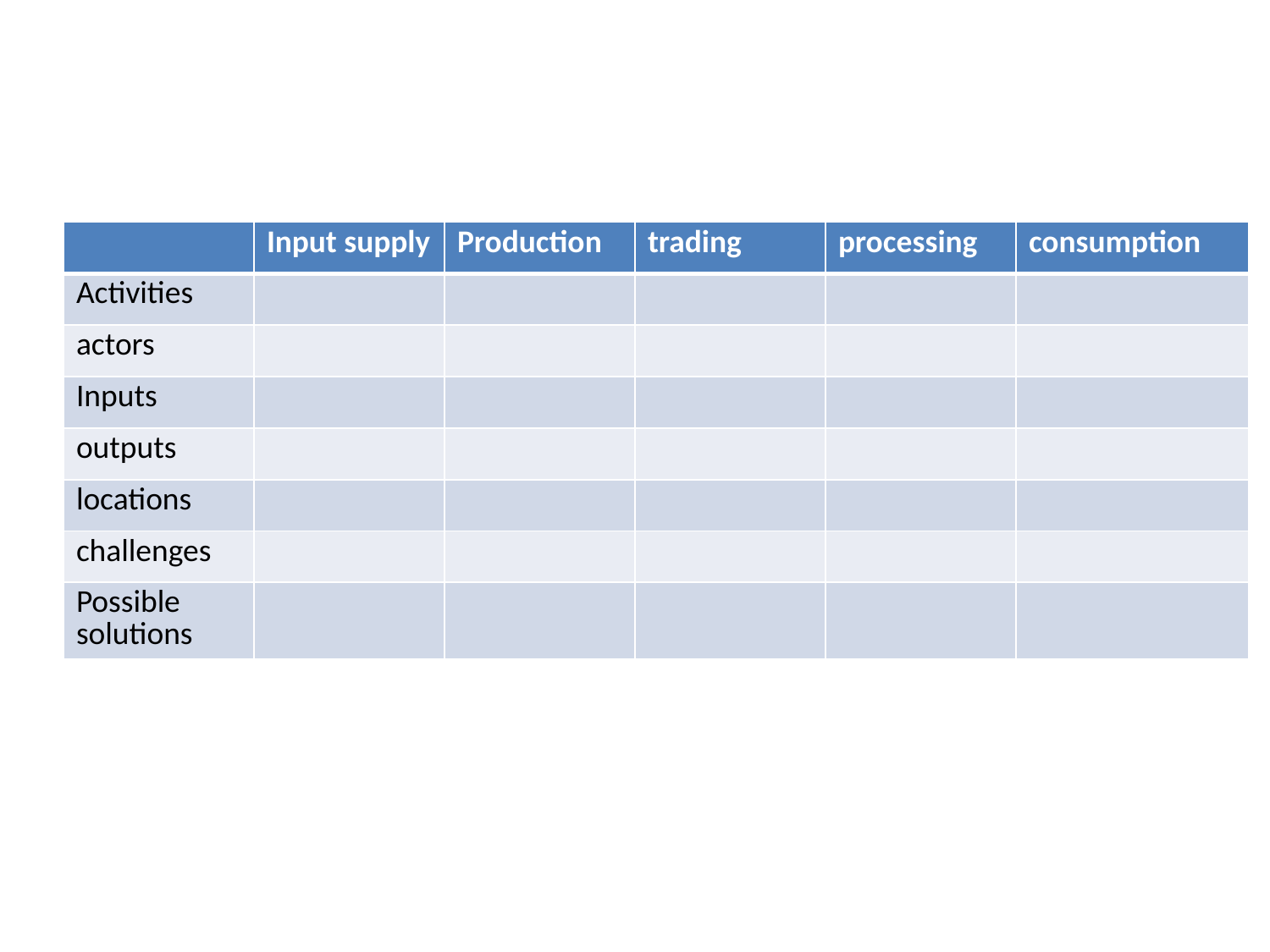

#
|  | Input supply | Production | trading | processing | consumption |
| --- | --- | --- | --- | --- | --- |
| Activities |  |  |  |  |  |
| actors |  |  |  |  |  |
| Inputs |  |  |  |  |  |
| outputs |  |  |  |  |  |
| locations |  |  |  |  |  |
| challenges |  |  |  |  |  |
| Possible solutions |  |  |  |  |  |